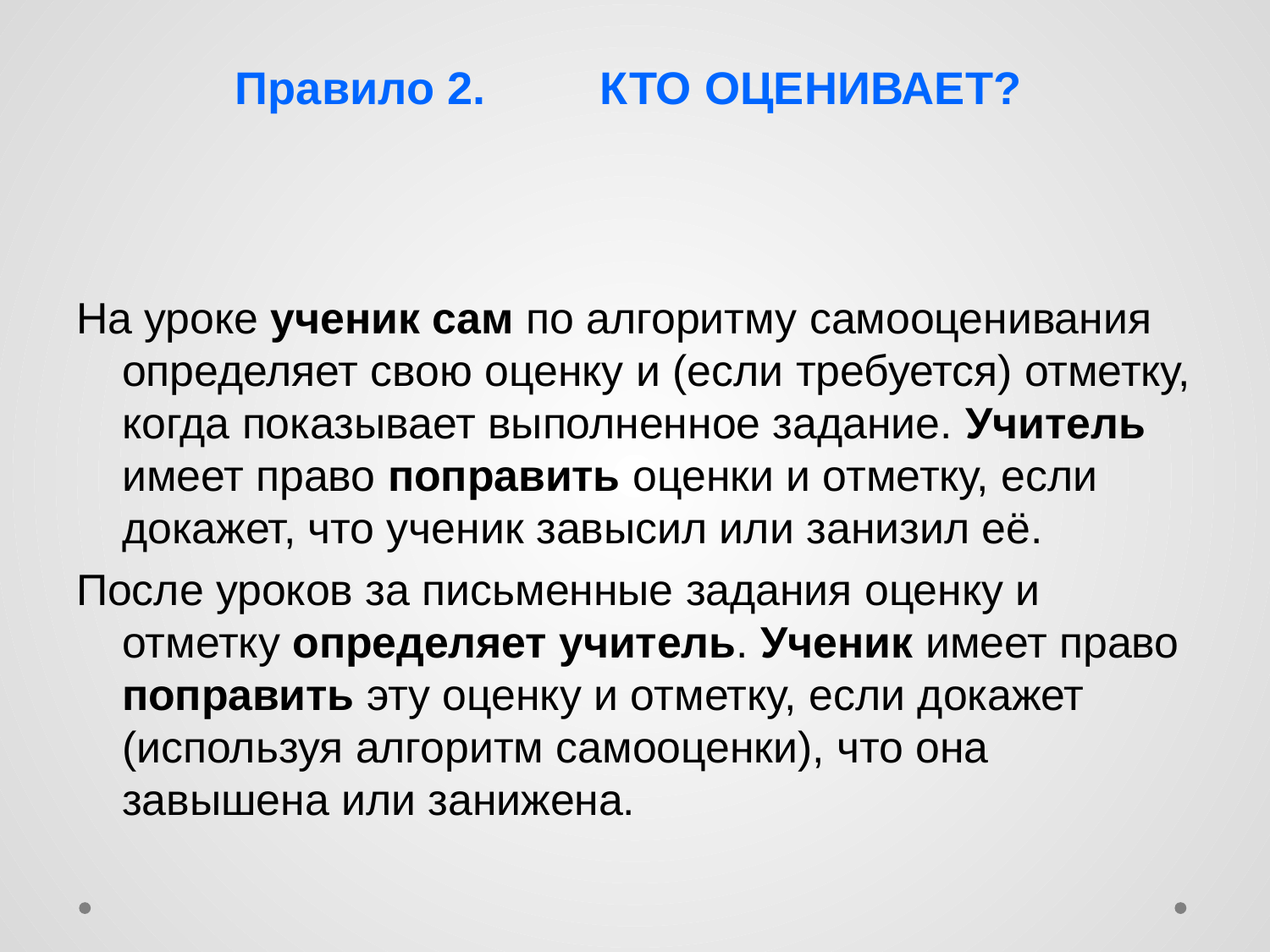

# Правило 2.         КТО ОЦЕНИВАЕТ?

На уроке ученик сам по алгоритму самооценивания определяет свою оценку и (если требуется) отметку, когда показывает выполненное задание. Учитель имеет право поправить оценки и отметку, если докажет, что ученик завысил или занизил её.
После уроков за письменные задания оценку и отметку определяет учитель. Ученик имеет право поправить эту оценку и отметку, если докажет (используя алгоритм самооценки), что она завышена или занижена.